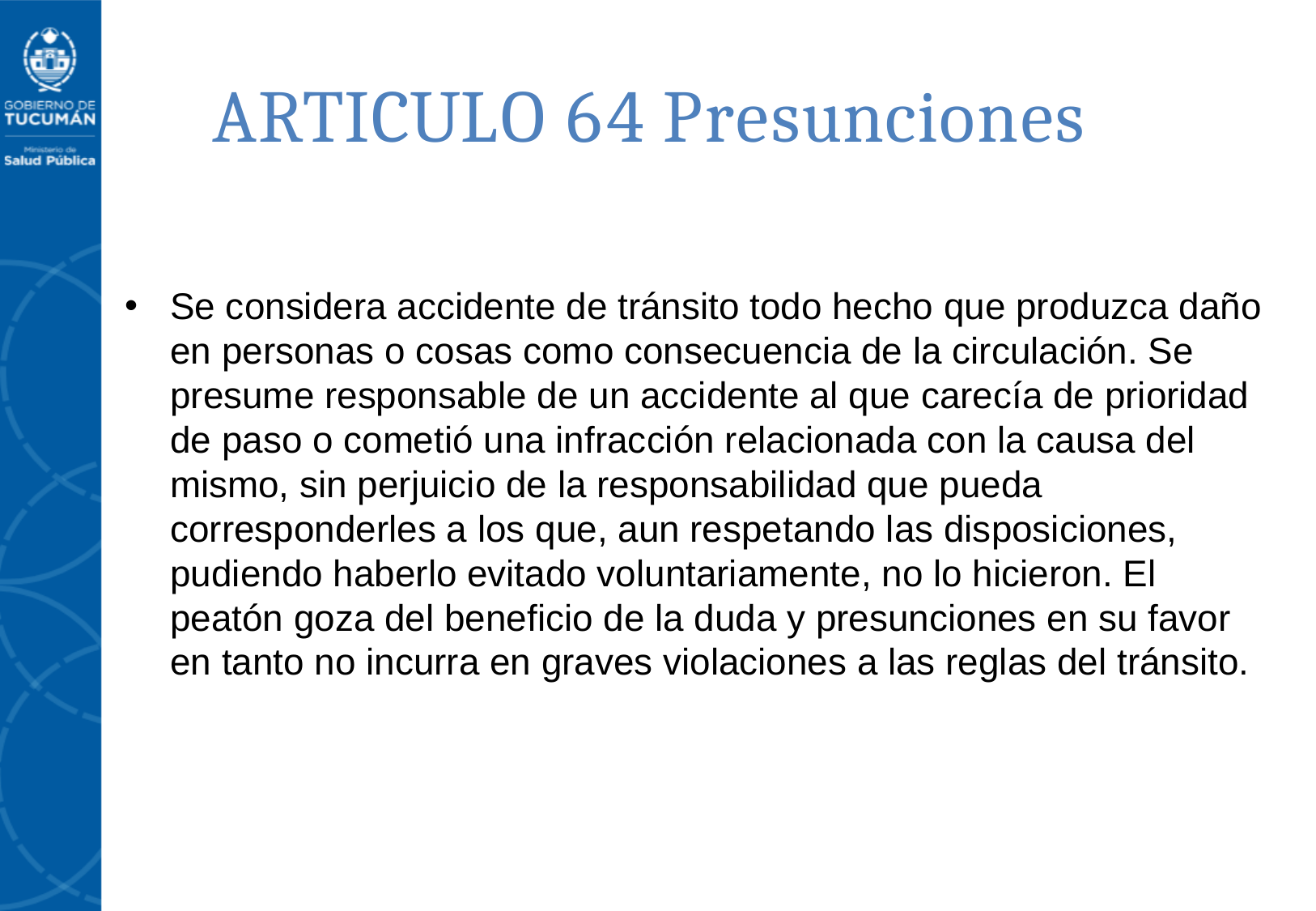

# ARTICULO 64 Presunciones

Se considera accidente de tránsito todo hecho que produzca daño en personas o cosas como consecuencia de la circulación. Se presume responsable de un accidente al que carecía de prioridad de paso o cometió una infracción relacionada con la causa del mismo, sin perjuicio de la responsabilidad que pueda corresponderles a los que, aun respetando las disposiciones, pudiendo haberlo evitado voluntariamente, no lo hicieron. El peatón goza del beneficio de la duda y presunciones en su favor en tanto no incurra en graves violaciones a las reglas del tránsito.